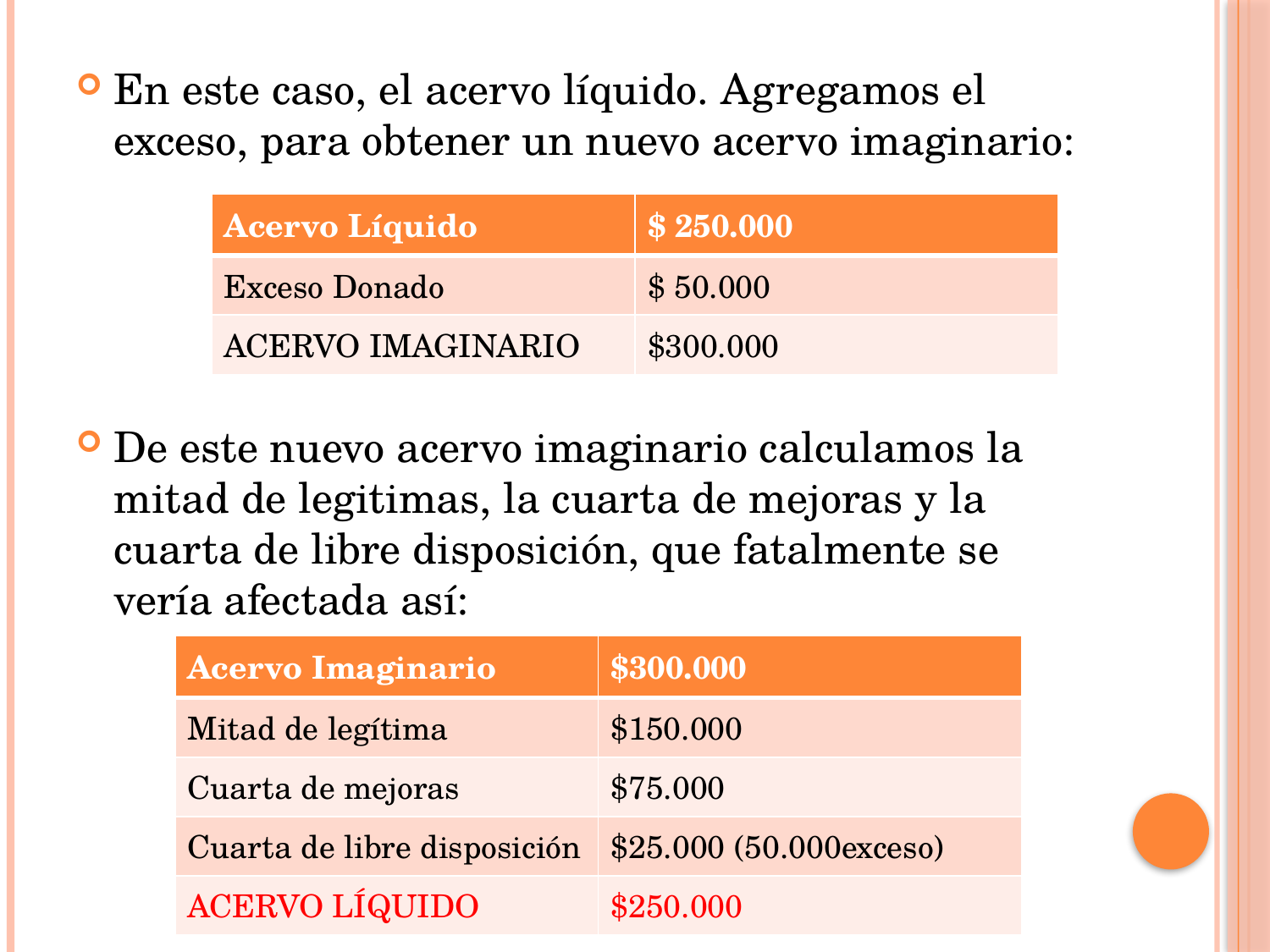

En este caso, el acervo líquido. Agregamos el exceso, para obtener un nuevo acervo imaginario:

De este nuevo acervo imaginario calculamos la mitad de legitimas, la cuarta de mejoras y la cuarta de libre disposición, que fatalmente se vería afectada así:
| Acervo Líquido | $ 250.000 |
| --- | --- |
| Exceso Donado | $ 50.000 |
| ACERVO IMAGINARIO | $300.000 |
| Acervo Imaginario | $300.000 |
| --- | --- |
| Mitad de legítima | $150.000 |
| Cuarta de mejoras | $75.000 |
| Cuarta de libre disposición | $25.000 (50.000exceso) |
| ACERVO LÍQUIDO | $250.000 |